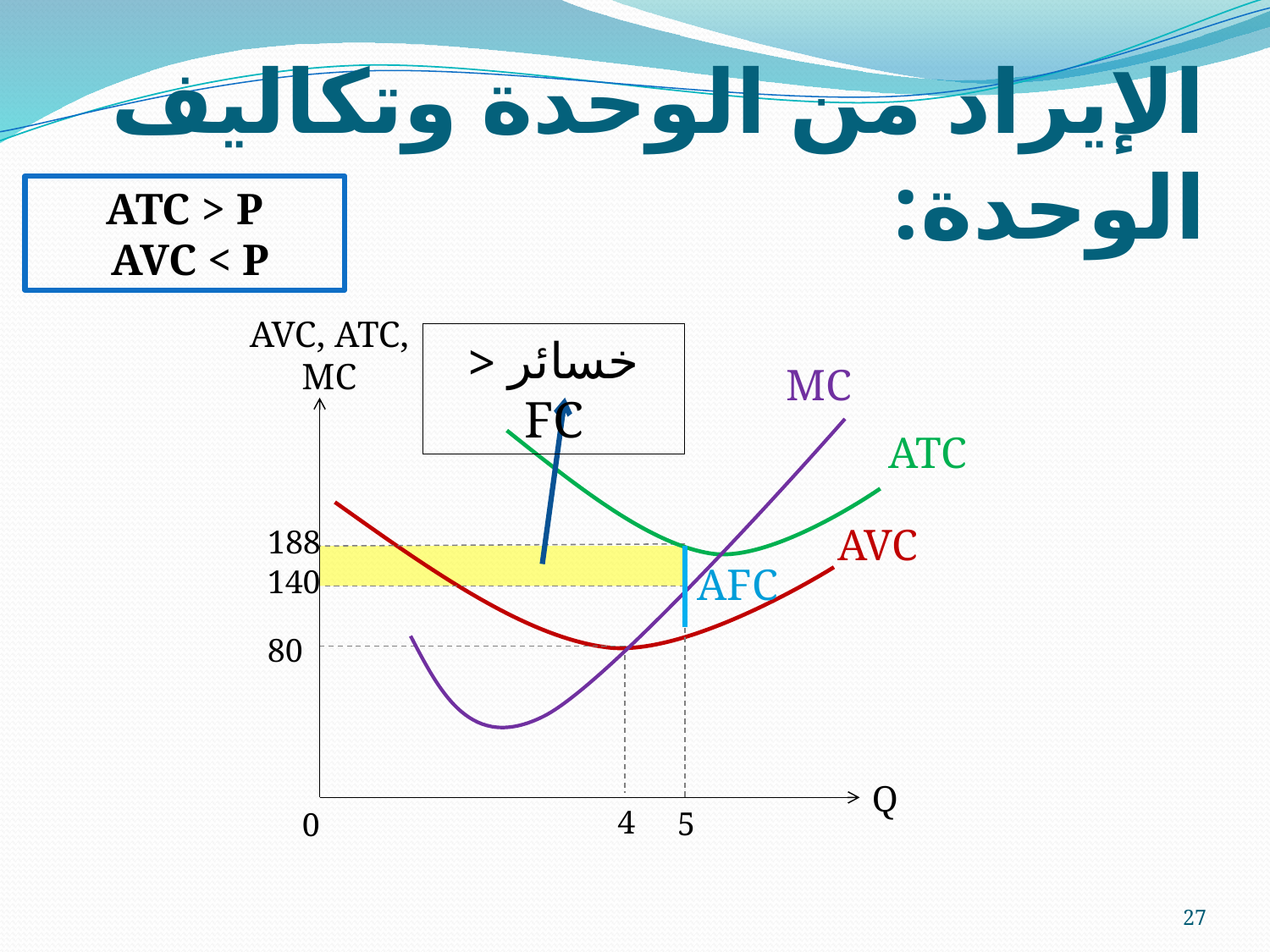

# الإيراد من الوحدة وتكاليف الوحدة:
ATC > P
 AVC < P
AVC, ATC, MC
خسائر < FC
MC

ATC

AVC
188

AFC
140
80
Q
4
5
0
27